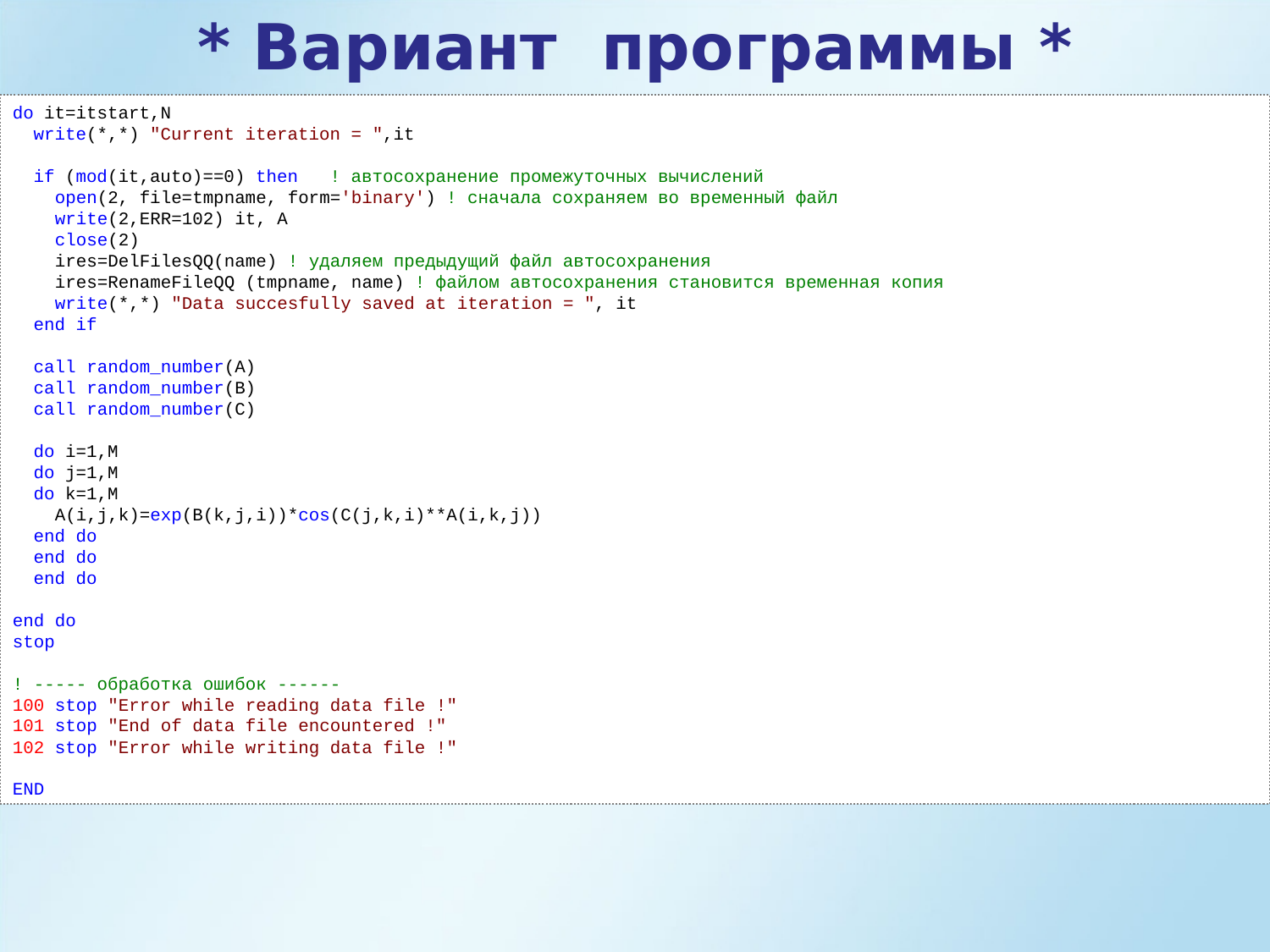

* Вариант  программы *
do it=itstart,N
  write(*,*) "Current iteration = ",it

  if (mod(it,auto)==0) then   ! автосохранение промежуточных вычислений
    open(2, file=tmpname, form='binary') ! сначала сохраняем во временный файл
    write(2,ERR=102) it, A
    close(2)
    ires=DelFilesQQ(name) ! удаляем предыдущий файл автосохранения
    ires=RenameFileQQ (tmpname, name) ! файлом автосохранения становится временная копия
    write(*,*) "Data succesfully saved at iteration = ", it
  end if

  call random_number(A)
  call random_number(B)
  call random_number(C)

  do i=1,M
  do j=1,M
  do k=1,M
    A(i,j,k)=exp(B(k,j,i))*cos(C(j,k,i)**A(i,k,j))
  end do
  end do
  end do

end do
stop

! ----- обработка ошибок ------
100 stop "Error while reading data file !"
101 stop "End of data file encountered !"
102 stop "Error while writing data file !"

END